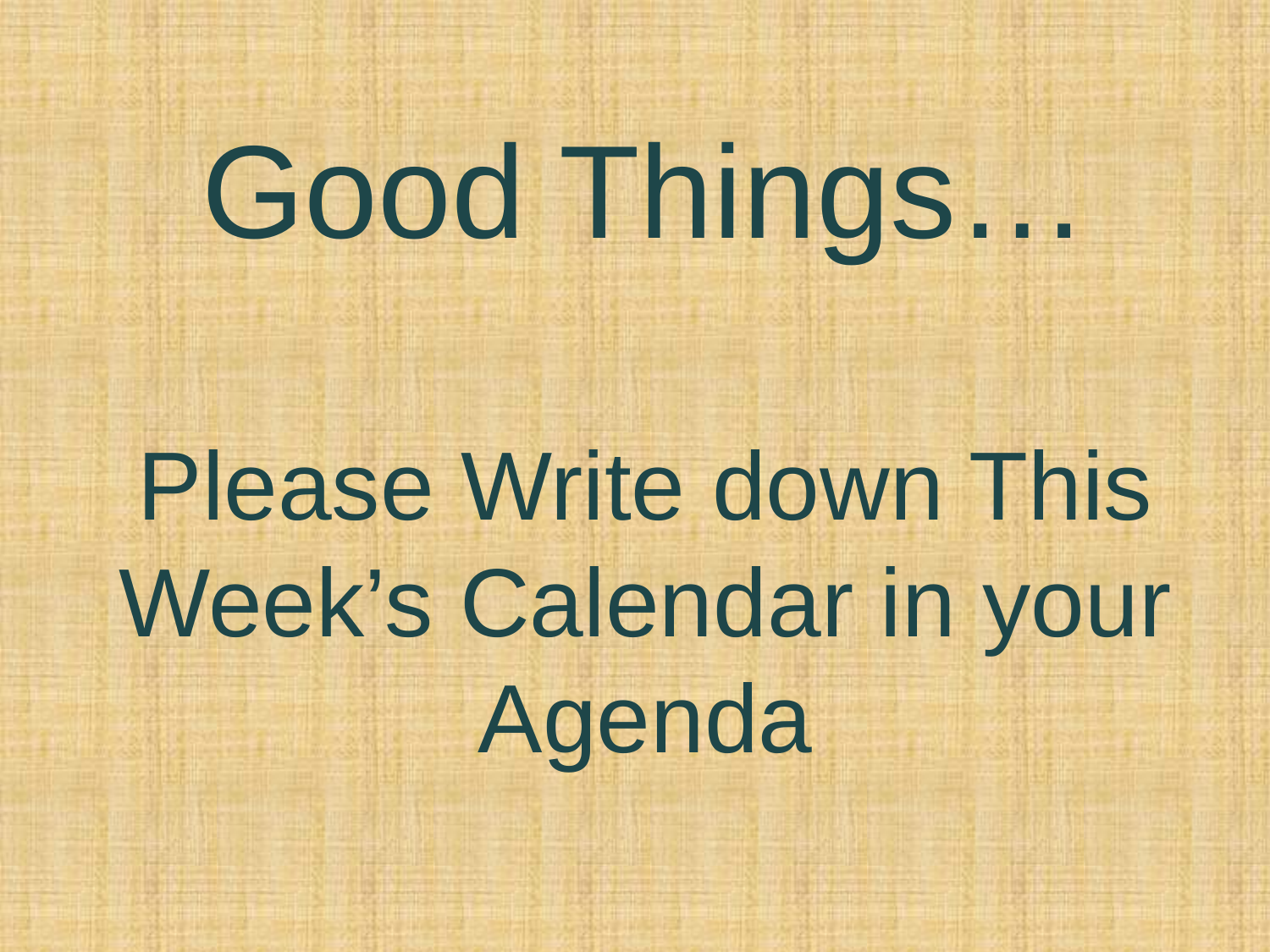

# Good Things… Please Write down This Week’s Calendar in your Agenda